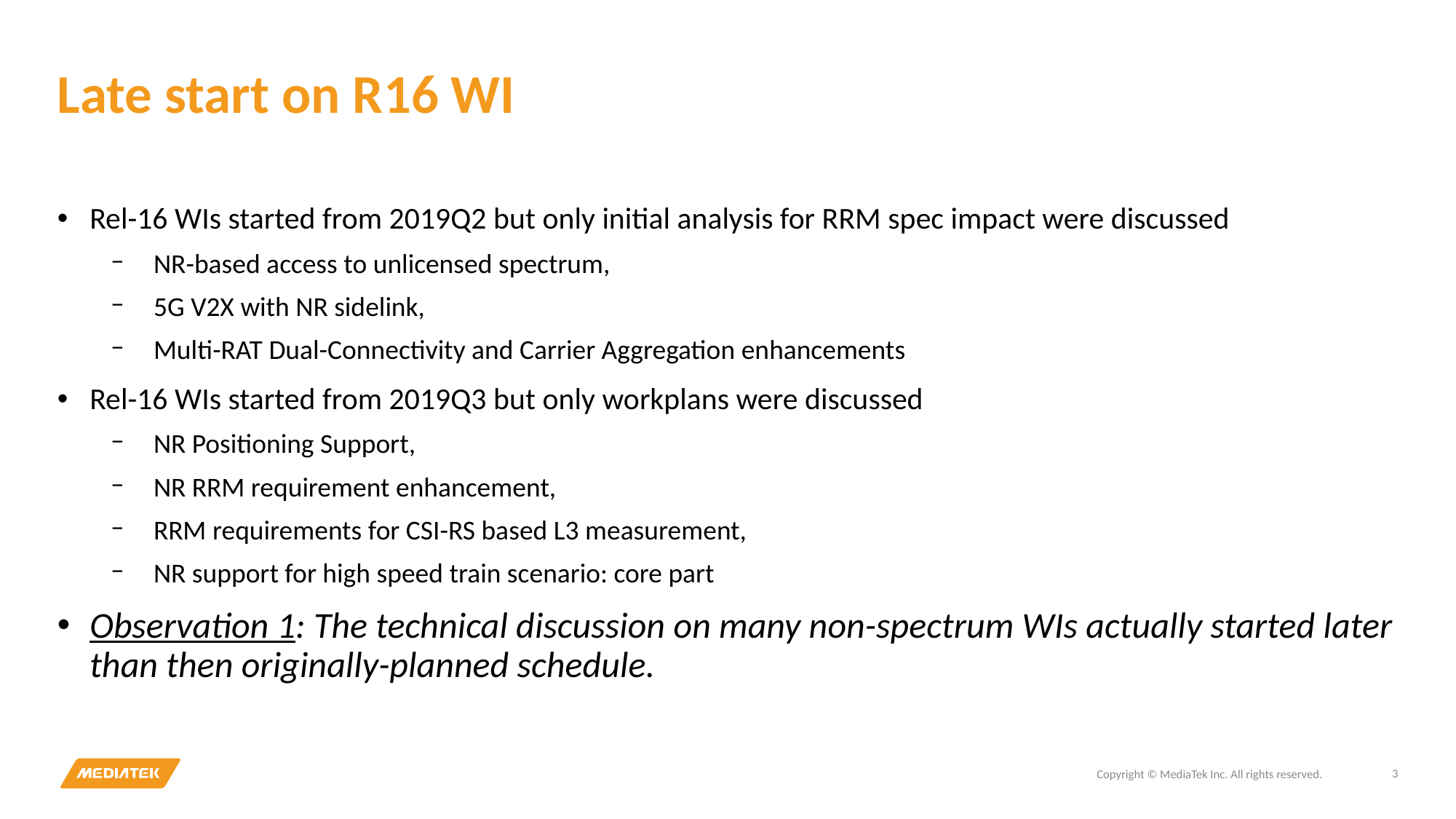

# Late start on R16 WI
Rel-16 WIs started from 2019Q2 but only initial analysis for RRM spec impact were discussed
NR-based access to unlicensed spectrum,
5G V2X with NR sidelink,
Multi-RAT Dual-Connectivity and Carrier Aggregation enhancements
Rel-16 WIs started from 2019Q3 but only workplans were discussed
NR Positioning Support,
NR RRM requirement enhancement,
RRM requirements for CSI-RS based L3 measurement,
NR support for high speed train scenario: core part
Observation 1: The technical discussion on many non-spectrum WIs actually started later than then originally-planned schedule.
3
Copyright © MediaTek Inc. All rights reserved.